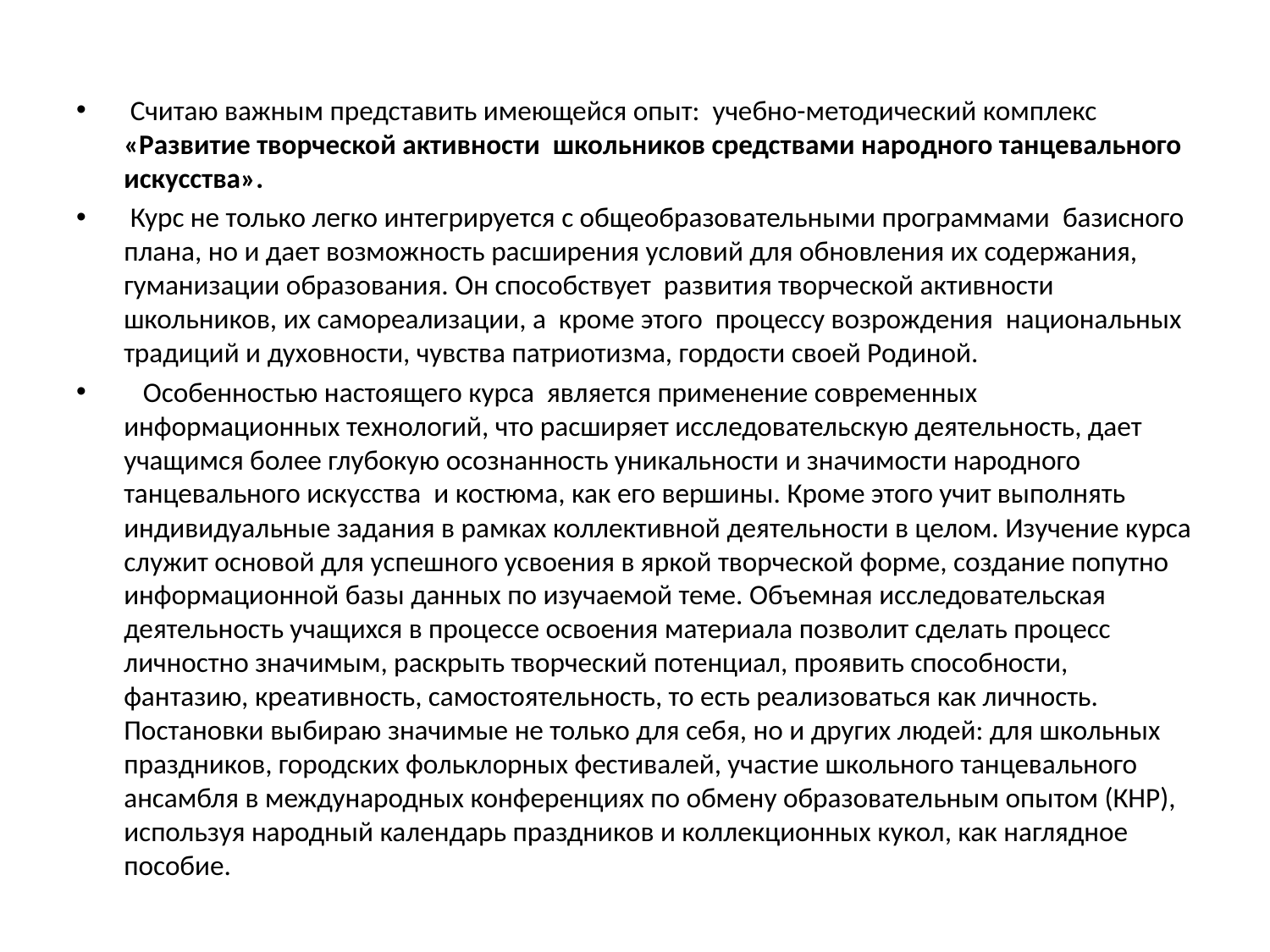

#
 Считаю важным представить имеющейся опыт:  учебно-методический комплекс    «Развитие творческой активности  школьников средствами народного танцевального  искусства».
 Курс не только легко интегрируется с общеобразовательными программами  базисного плана, но и дает возможность расширения условий для обновления их содержания, гуманизации образования. Он способствует  развития творческой активности школьников, их самореализации, а  кроме этого  процессу возрождения  национальных традиций и духовности, чувства патриотизма, гордости своей Родиной.
   Особенностью настоящего курса  является применение современных информационных технологий, что расширяет исследовательскую деятельность, дает учащимся более глубокую осознанность уникальности и значимости народного танцевального искусства  и костюма, как его вершины. Кроме этого учит выполнять индивидуальные задания в рамках коллективной деятельности в целом. Изучение курса служит основой для успешного усвоения в яркой творческой форме, создание попутно  информационной базы данных по изучаемой теме. Объемная исследовательская деятельность учащихся в процессе освоения материала позволит сделать процесс личностно значимым, раскрыть творческий потенциал, проявить способности, фантазию, креативность, самостоятельность, то есть реализоваться как личность. Постановки выбираю значимые не только для себя, но и других людей: для школьных праздников, городских фольклорных фестивалей, участие школьного танцевального ансамбля в международных конференциях по обмену образовательным опытом (КНР), используя народный календарь праздников и коллекционных кукол, как наглядное пособие.